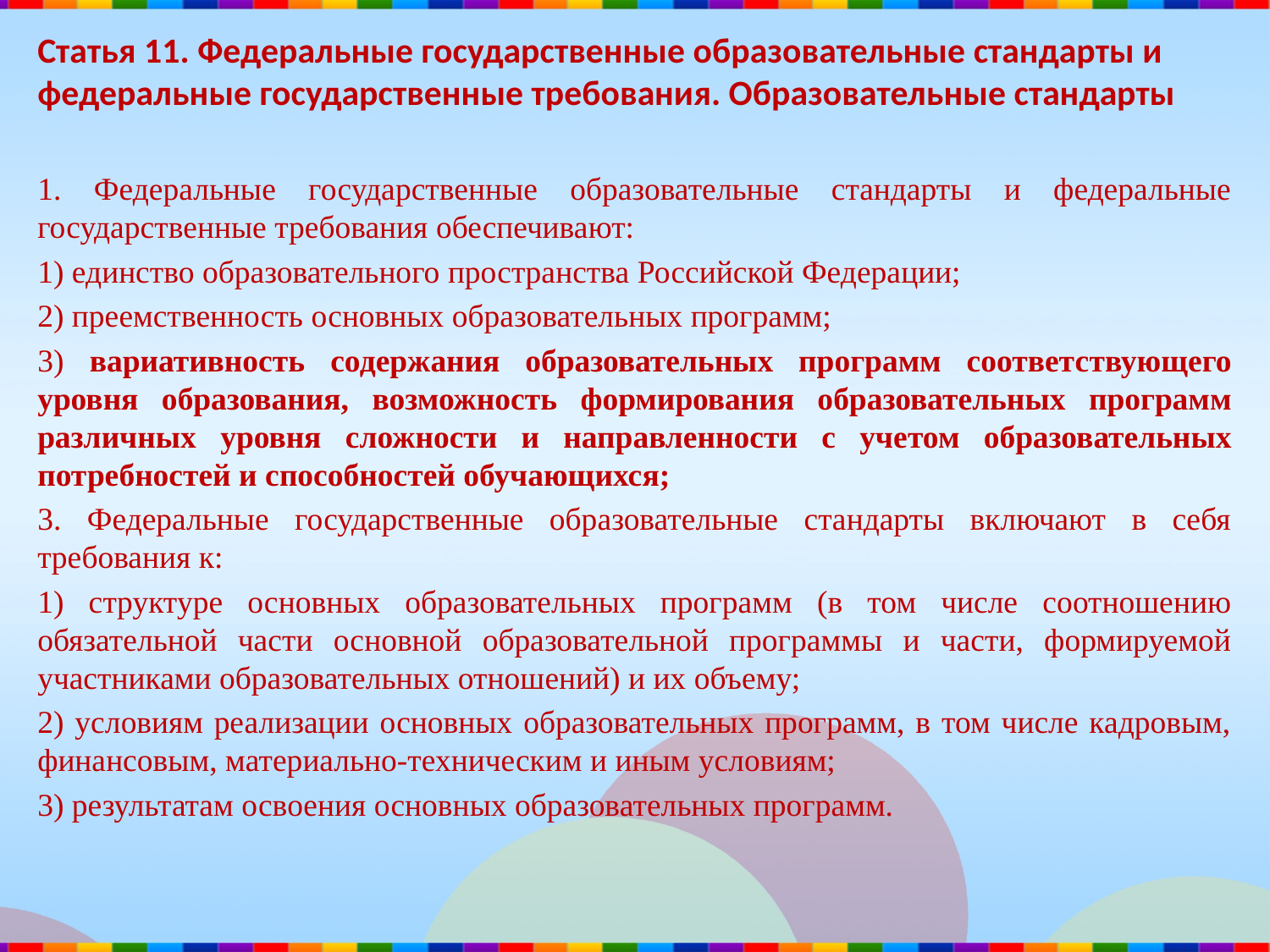

# Статья 11. Федеральные государственные образовательные стандарты и федеральные государственные требования. Образовательные стандарты
1. Федеральные государственные образовательные стандарты и федеральные государственные требования обеспечивают:
1) единство образовательного пространства Российской Федерации;
2) преемственность основных образовательных программ;
3) вариативность содержания образовательных программ соответствующего уровня образования, возможность формирования образовательных программ различных уровня сложности и направленности с учетом образовательных потребностей и способностей обучающихся;
3. Федеральные государственные образовательные стандарты включают в себя требования к:
1) структуре основных образовательных программ (в том числе соотношению обязательной части основной образовательной программы и части, формируемой участниками образовательных отношений) и их объему;
2) условиям реализации основных образовательных программ, в том числе кадровым, финансовым, материально-техническим и иным условиям;
3) результатам освоения основных образовательных программ.